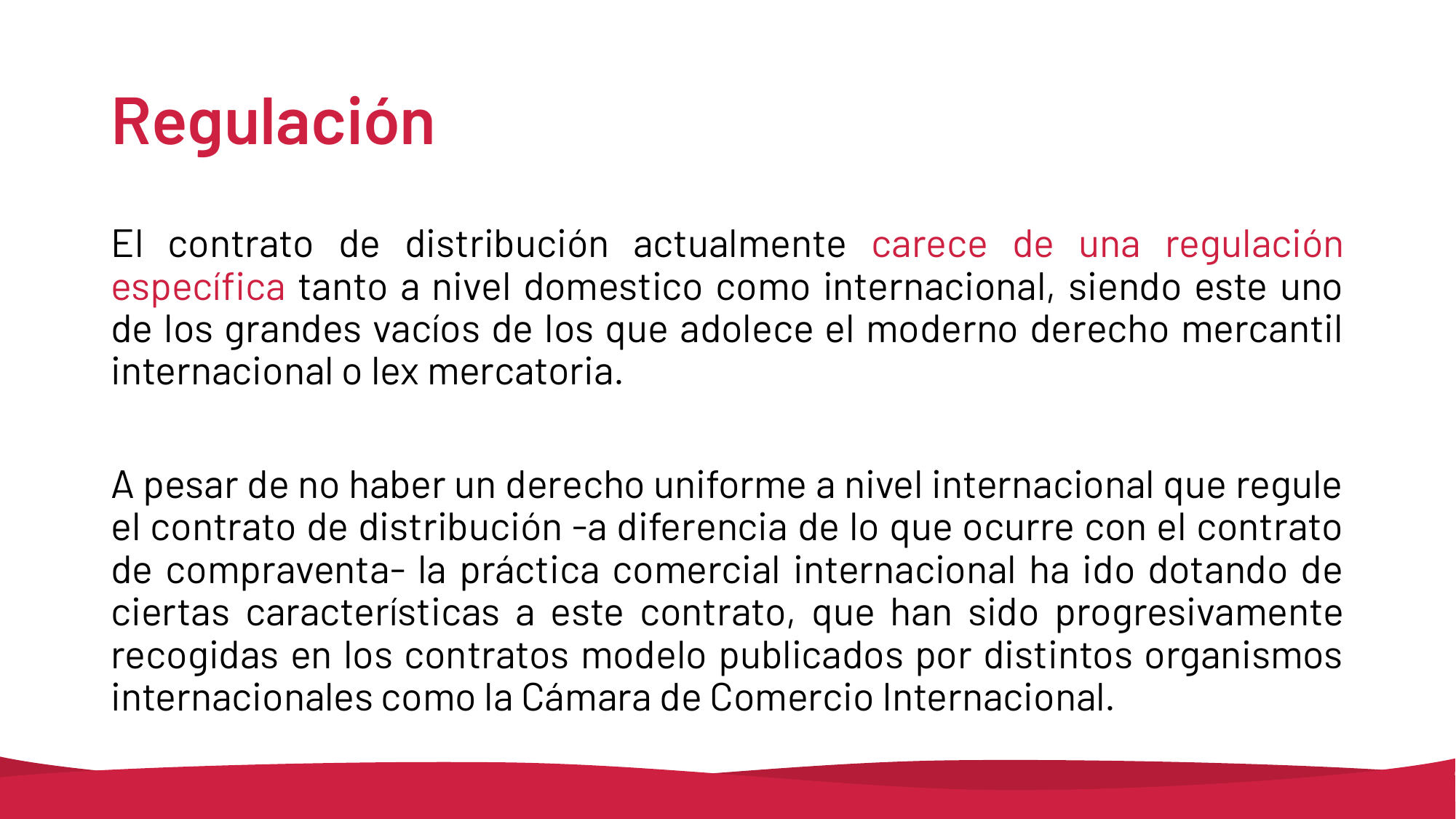

# Regulación
El contrato de distribución actualmente carece de una regulación específica tanto a nivel domestico como internacional, siendo este uno de los grandes vacíos de los que adolece el moderno derecho mercantil internacional o lex mercatoria.

A pesar de no haber un derecho uniforme a nivel internacional que regule el contrato de distribución -a diferencia de lo que ocurre con el contrato de compraventa- la práctica comercial internacional ha ido dotando de ciertas características a este contrato, que han sido progresivamente recogidas en los contratos modelo publicados por distintos organismos internacionales como la Cámara de Comercio Internacional.